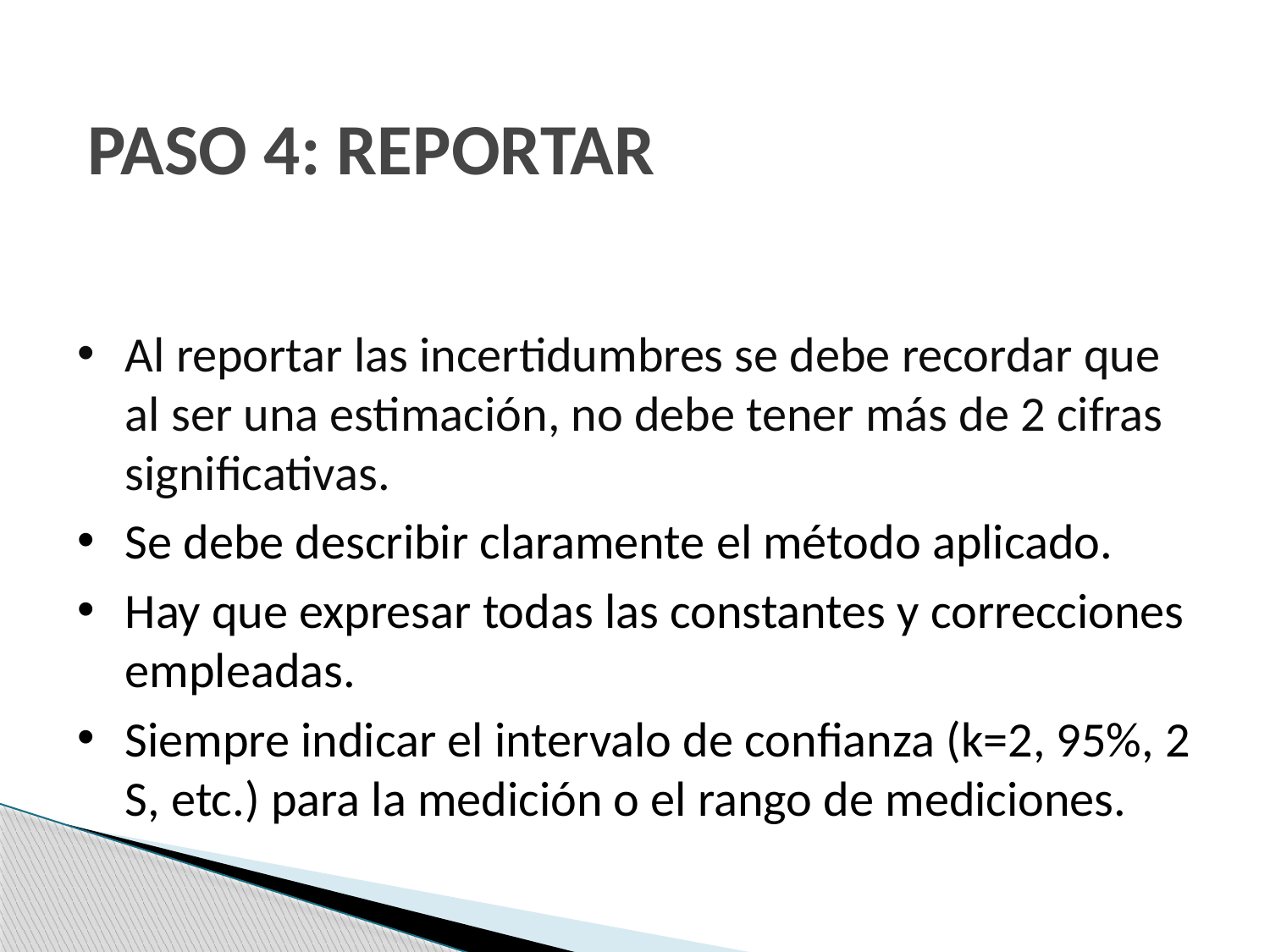

# PASO 4: REPORTAR
Al reportar las incertidumbres se debe recordar que al ser una estimación, no debe tener más de 2 cifras significativas.
Se debe describir claramente el método aplicado.
Hay que expresar todas las constantes y correcciones empleadas.
Siempre indicar el intervalo de confianza (k=2, 95%, 2 S, etc.) para la medición o el rango de mediciones.